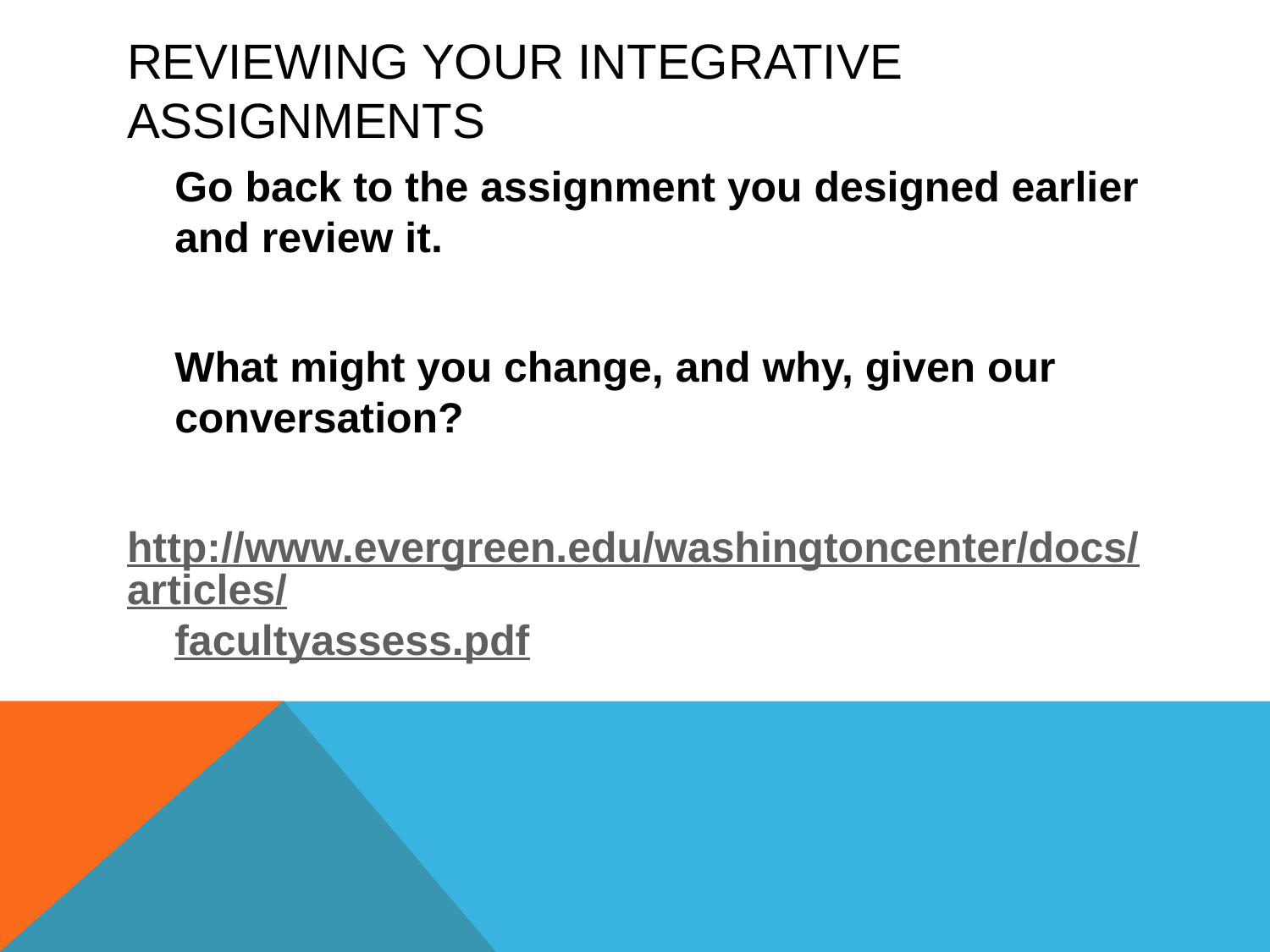

# Reviewing your integrative assignments
	Go back to the assignment you designed earlier and review it.

	What might you change, and why, given our conversation?

http://www.evergreen.edu/washingtoncenter/docs/articles/facultyassess.pdf